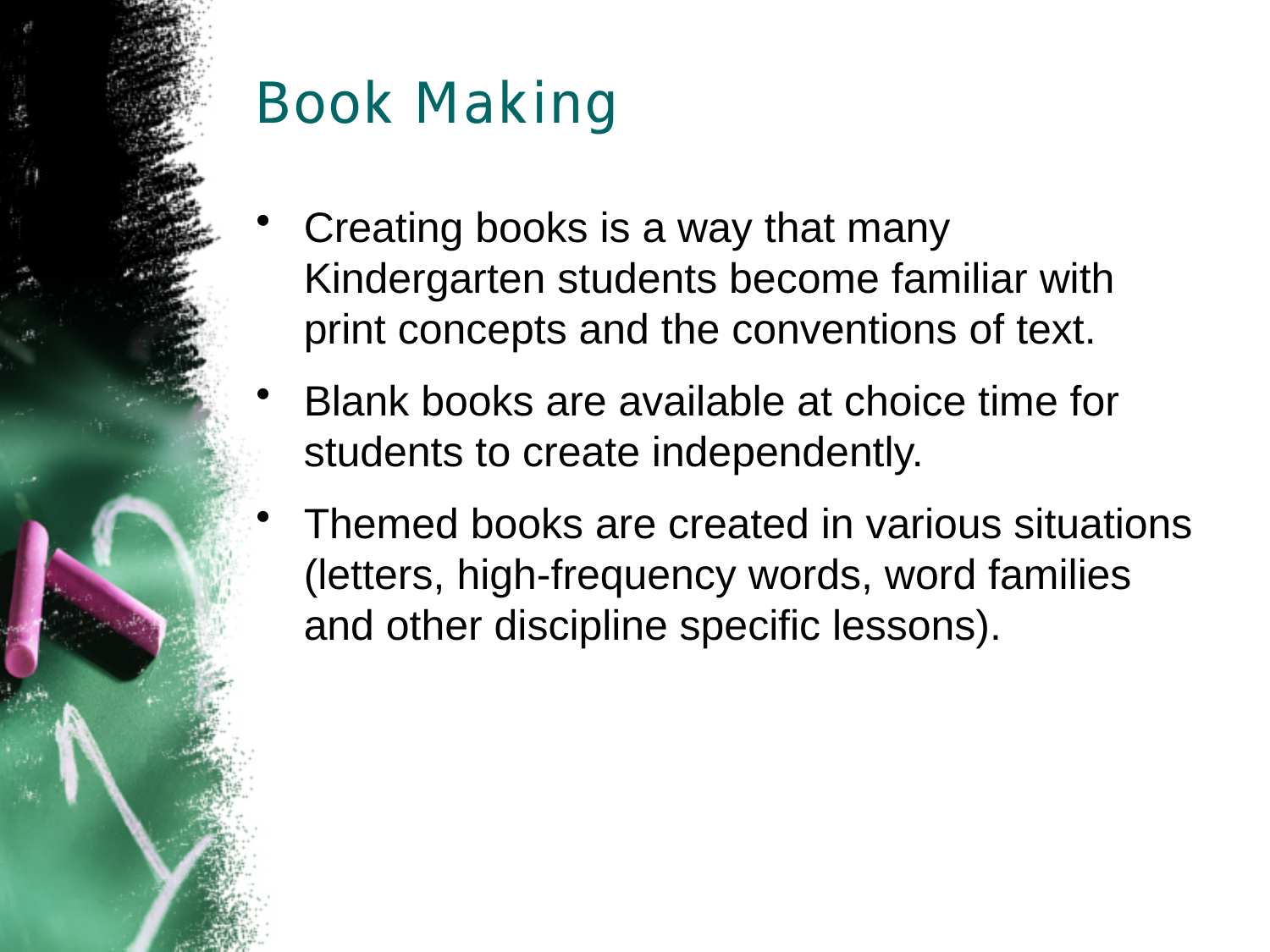

# Book Making
Creating books is a way that many Kindergarten students become familiar with print concepts and the conventions of text.
Blank books are available at choice time for students to create independently.
Themed books are created in various situations (letters, high-frequency words, word families and other discipline specific lessons).